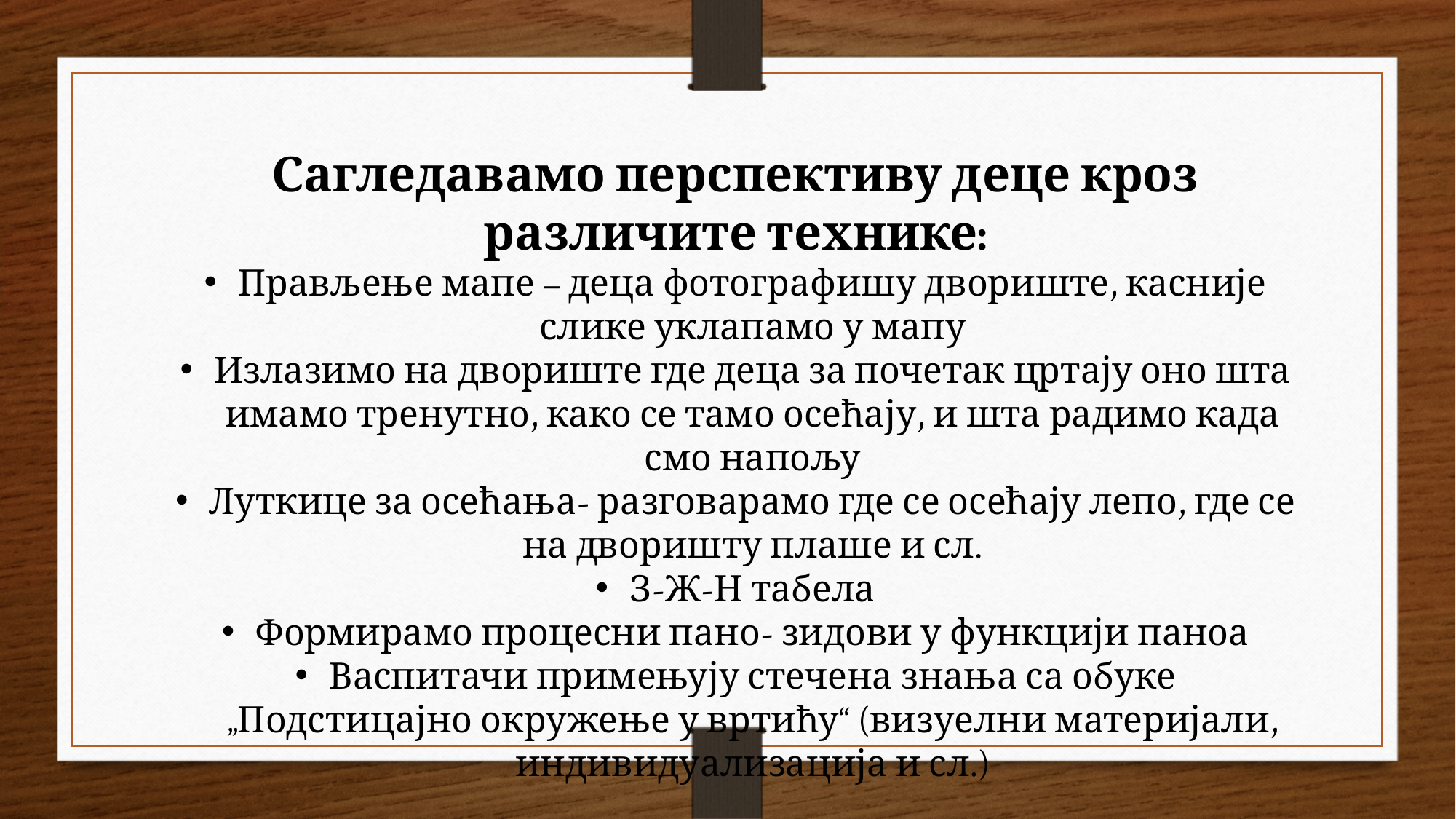

Сагледавамо перспективу деце кроз различите технике:
Прављење мапе – деца фотографишу двориште, касније слике уклапамо у мапу
Излазимо на двориште где деца за почетак цртају оно шта имамо тренутно, како се тамо осећају, и шта радимо када смо напољу
Луткице за осећања- разговарамо где се осећају лепо, где се на дворишту плаше и сл.
З-Ж-Н табела
Формирамо процесни пано- зидови у функцији паноа
Васпитачи примењују стечена знања са обуке „Подстицајно окружење у вртићу“ (визуелни материјали, индивидуализација и сл.)